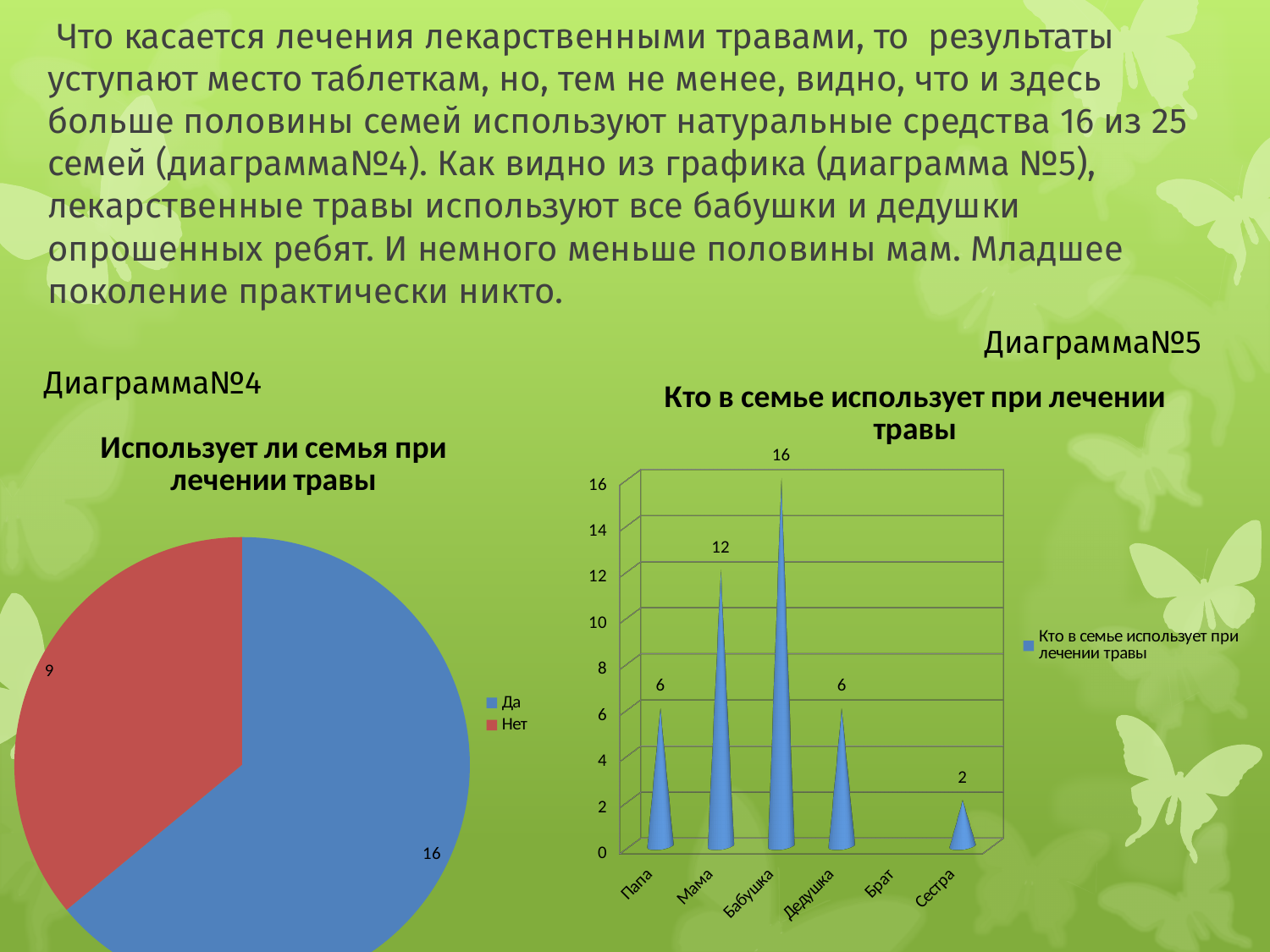

# Что касается лечения лекарственными травами, то  результаты уступают место таблеткам, но, тем не менее, видно, что и здесь больше половины семей используют натуральные средства 16 из 25 семей (диаграмма№4). Как видно из графика (диаграмма №5), лекарственные травы используют все бабушки и дедушки опрошенных ребят. И немного меньше половины мам. Младшее поколение практически никто.
Диаграмма№5
Диаграмма№4

[unsupported chart]

### Chart:

| Category | Использует ли семья при лечении травы |
|---|---|
| Да | 16.0 |
| Нет | 9.0 |